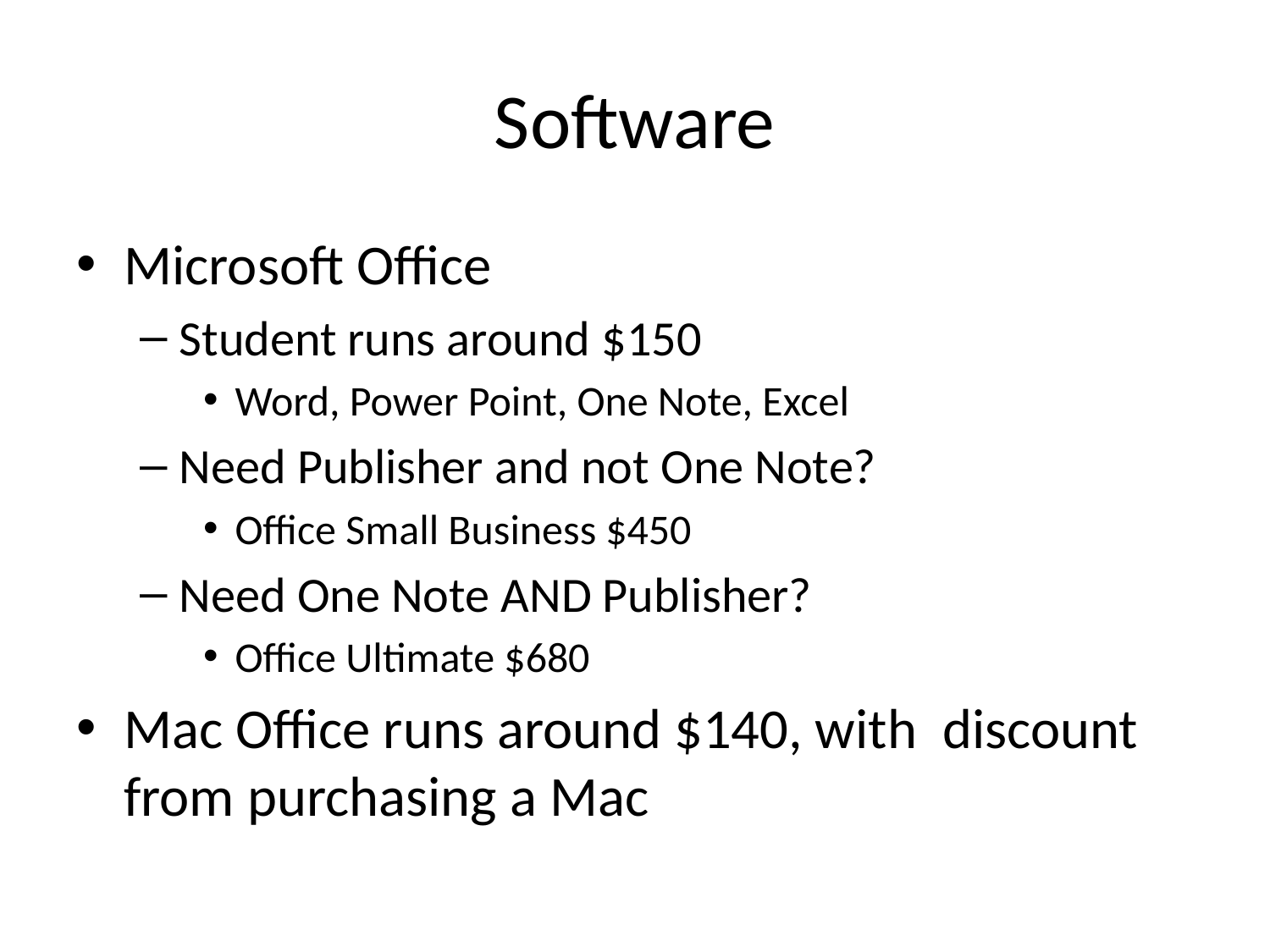

# Software
Microsoft Office
Student runs around $150
Word, Power Point, One Note, Excel
Need Publisher and not One Note?
Office Small Business $450
Need One Note AND Publisher?
Office Ultimate $680
Mac Office runs around $140, with  discount from purchasing a Mac